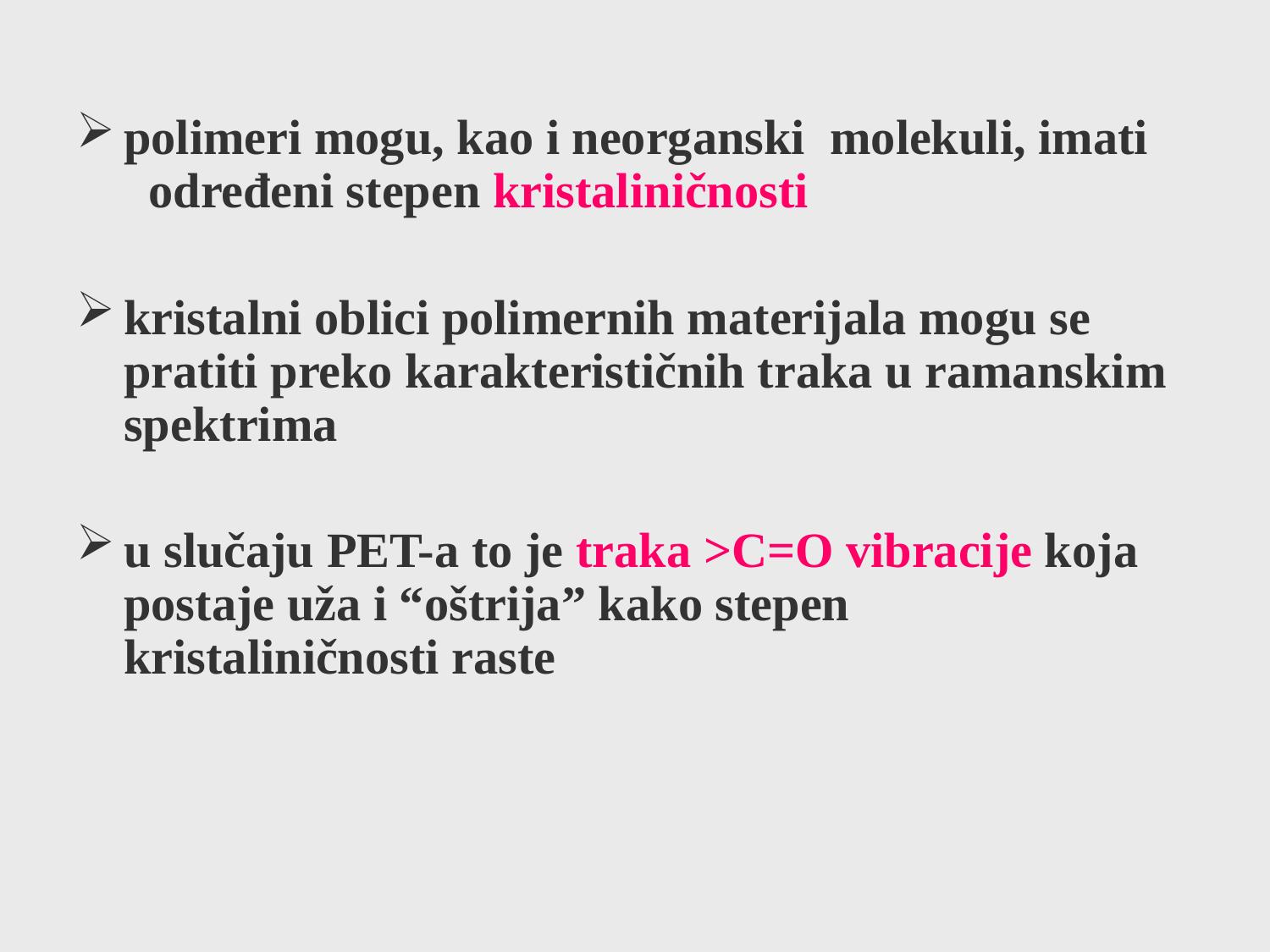

polimeri mogu, kao i neorganski  molekuli, imati    određeni stepen kristaliničnosti

kristalni oblici polimernih materijala mogu se pratiti preko karakterističnih traka u ramanskim spektrima

u slučaju PET-a to je traka >C=O vibracije koja postaje uža i “oštrija” kako stepen  kristaliničnosti raste